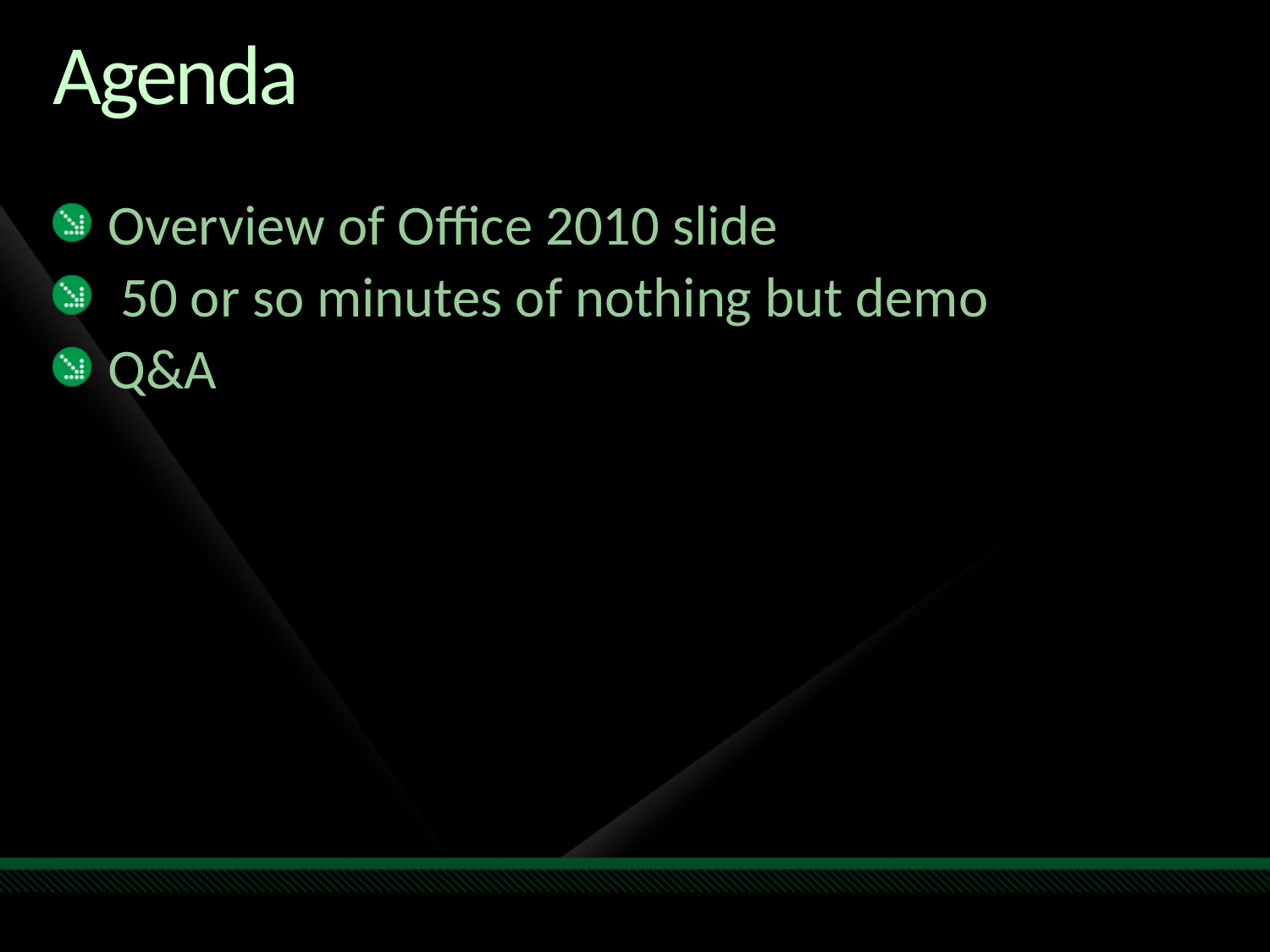

# Agenda
Overview of Office 2010 slide
 50 or so minutes of nothing but demo
Q&A